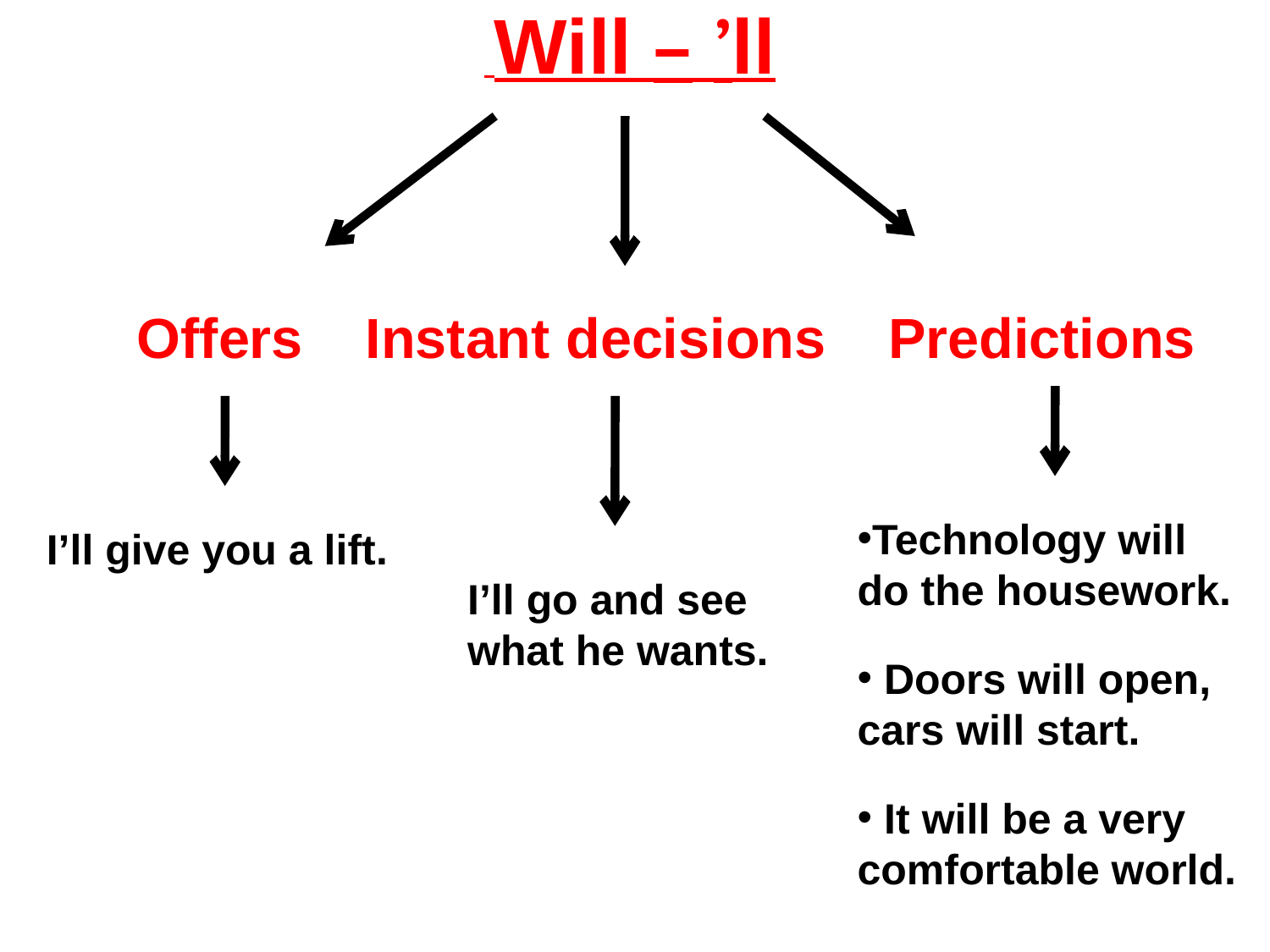

Will – ’ll
                     Offers    Instant decisions    Predictions
Technology will
do the housework.

 Doors will open, cars will start.

 It will be a very
comfortable world.

 I’ll give you a lift.
I’ll go and see
what he wants.